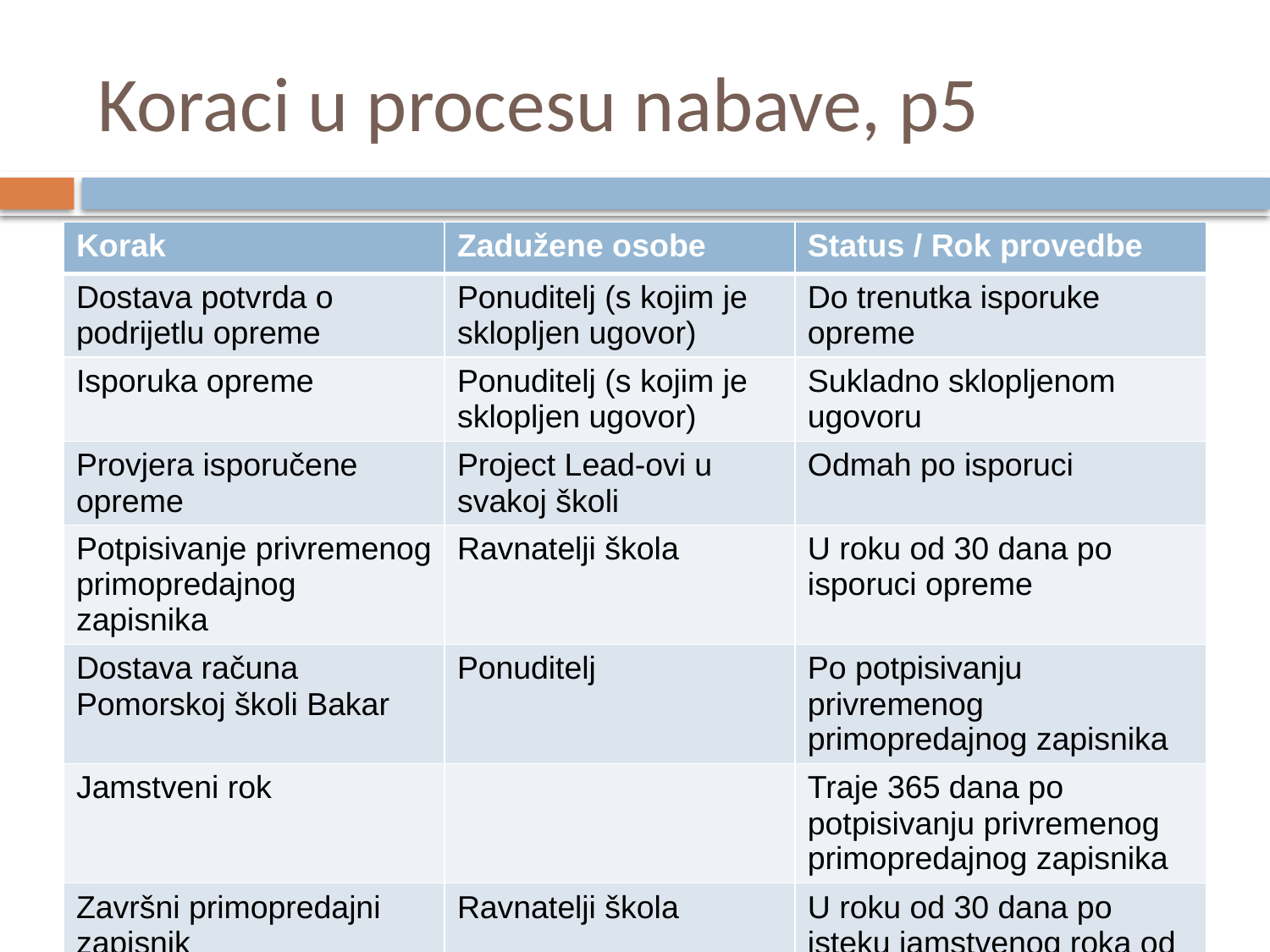

# Koraci u procesu nabave, p5
| Korak | Zadužene osobe | Status / Rok provedbe |
| --- | --- | --- |
| Dostava potvrda o podrijetlu opreme | Ponuditelj (s kojim je sklopljen ugovor) | Do trenutka isporuke opreme |
| Isporuka opreme | Ponuditelj (s kojim je sklopljen ugovor) | Sukladno sklopljenom ugovoru |
| Provjera isporučene opreme | Project Lead-ovi u svakoj školi | Odmah po isporuci |
| Potpisivanje privremenog primopredajnog zapisnika | Ravnatelji škola | U roku od 30 dana po isporuci opreme |
| Dostava računa Pomorskoj školi Bakar | Ponuditelj | Po potpisivanju privremenog primopredajnog zapisnika |
| Jamstveni rok |  | Traje 365 dana po potpisivanju privremenog primopredajnog zapisnika |
| Završni primopredajni zapisnik | Ravnatelji škola | U roku od 30 dana po isteku jamstvenog roka od 365 dana |